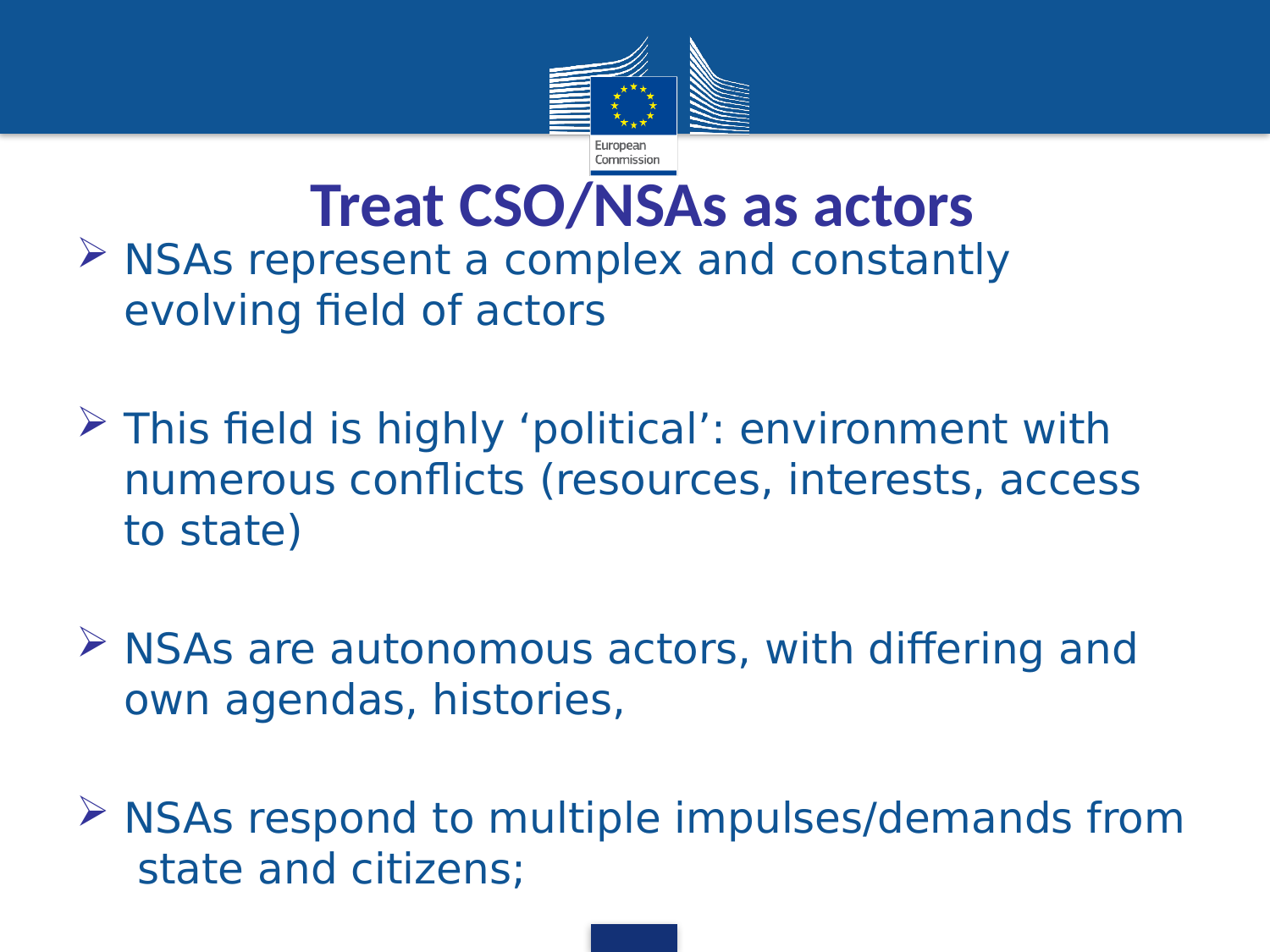

# Treat CSO/NSAs as actors
NSAs represent a complex and constantly evolving field of actors

This field is highly ‘political’: environment with numerous conflicts (resources, interests, access to state)

NSAs are autonomous actors, with differing and own agendas, histories,

NSAs respond to multiple impulses/demands from  state and citizens;